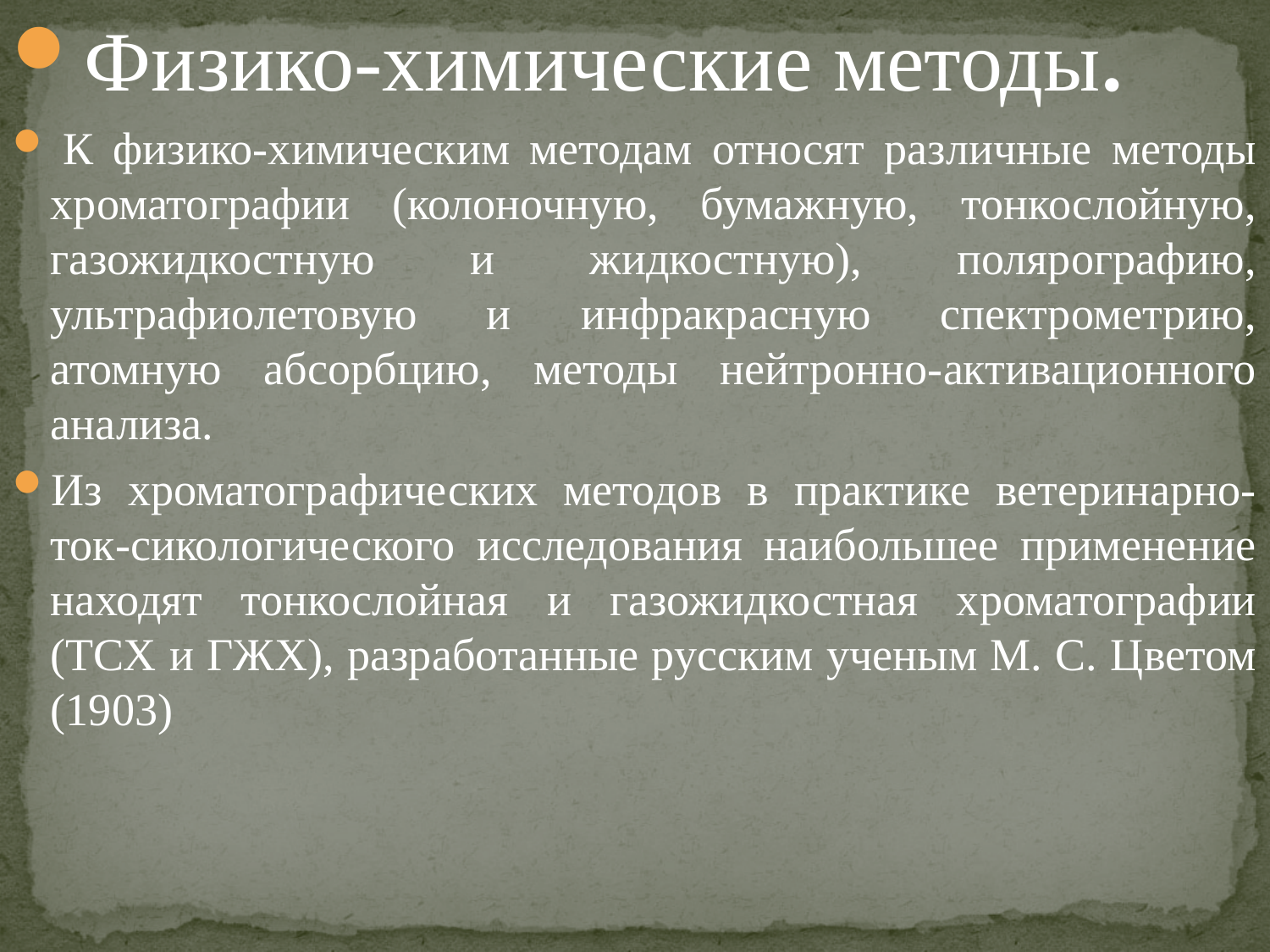

Физико-химические методы.
 К физико-химическим методам относят различные методы хроматографии (колоночную, бумажную, тонкослойную, газожидкостную и жидкостную), полярографию, ультрафиолетовую и инфракрасную спектрометрию, атомную абсорбцию, методы нейтронно-активационного анализа.
Из хроматографических методов в практике ветеринарно-ток-сикологического исследования наибольшее применение находят тонкослойная и газожидкостная хроматографии (ТСХ и ГЖХ), разработанные русским ученым М. С. Цветом (1903)